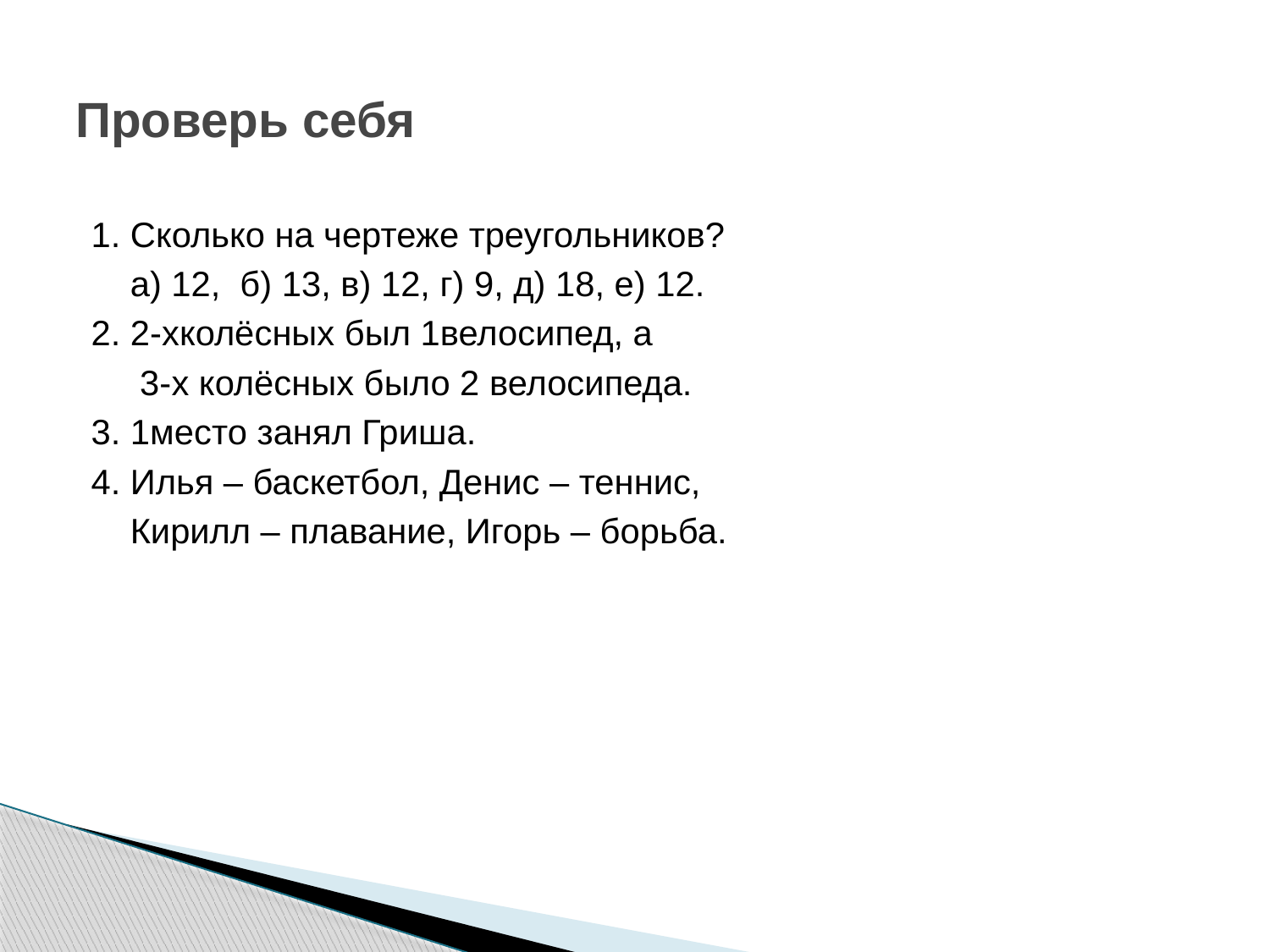

# Проверь себя
1. Сколько на чертеже треугольников?
    а) 12,  б) 13, в) 12, г) 9, д) 18, е) 12.
2. 2-хколёсных был 1велосипед, а
     3-х колёсных было 2 велосипеда.
3. 1место занял Гриша.
4. Илья – баскетбол, Денис – теннис,
    Кирилл – плавание, Игорь – борьба.